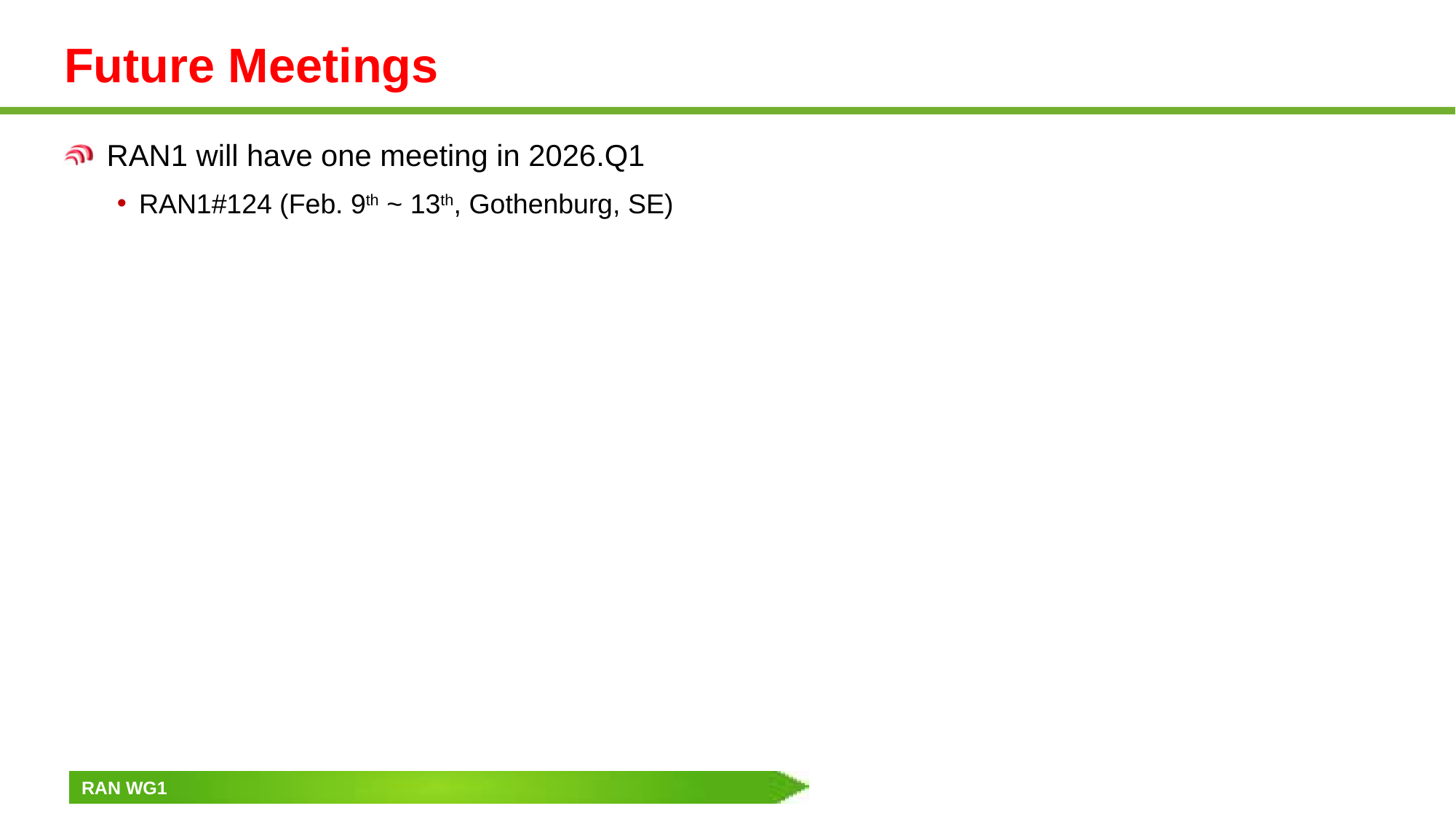

# Future Meetings
RAN1 will have one meeting in 2026.Q1
RAN1#124 (Feb. 9th ~ 13th, Gothenburg, SE)